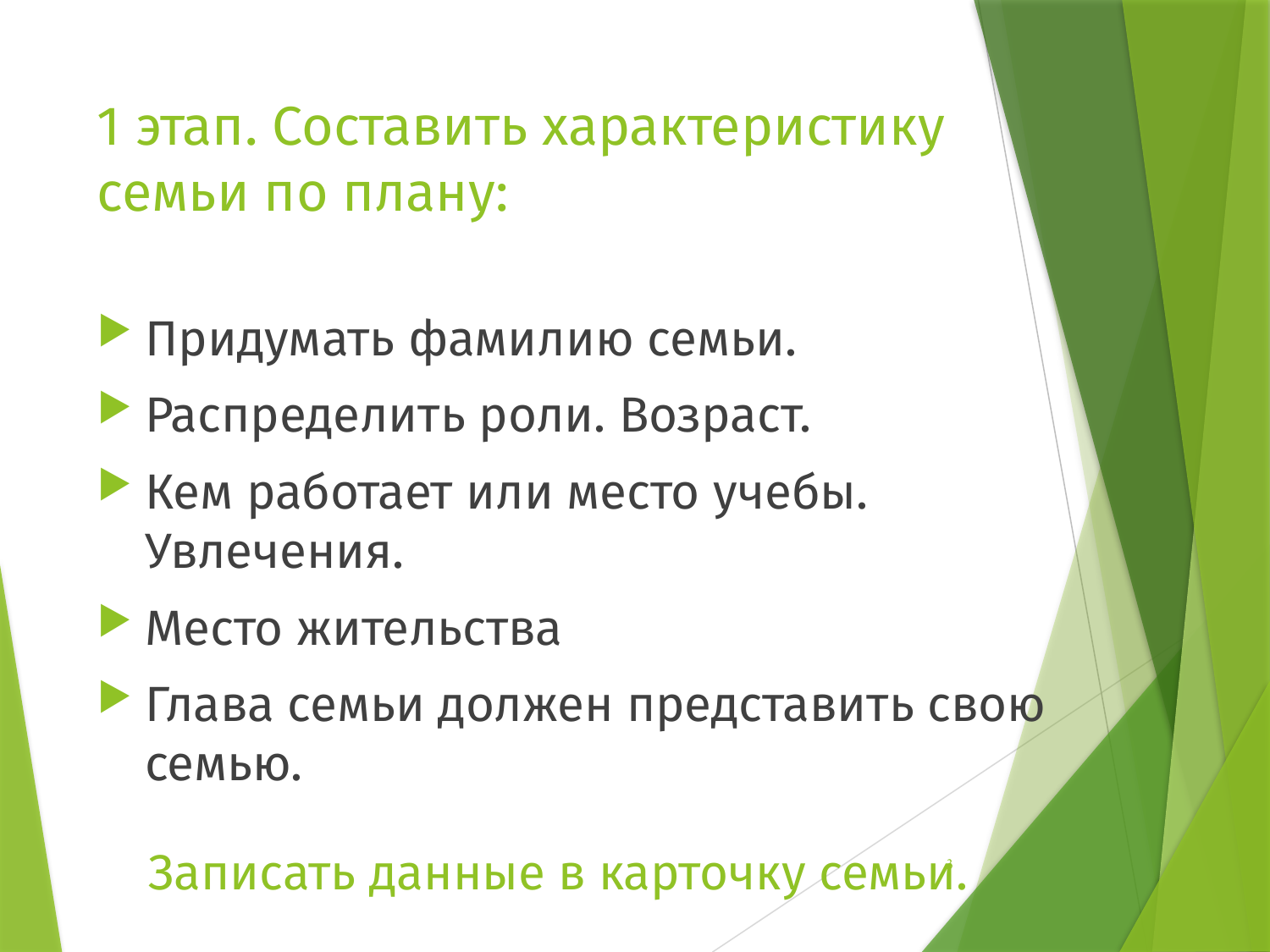

# 1 этап. Составить характеристику семьи по плану:
Придумать фамилию семьи.
Распределить роли. Возраст.
Кем работает или место учебы. Увлечения.
Место жительства
Глава семьи должен представить свою семью.

Записать данные в карточку семьи.
3